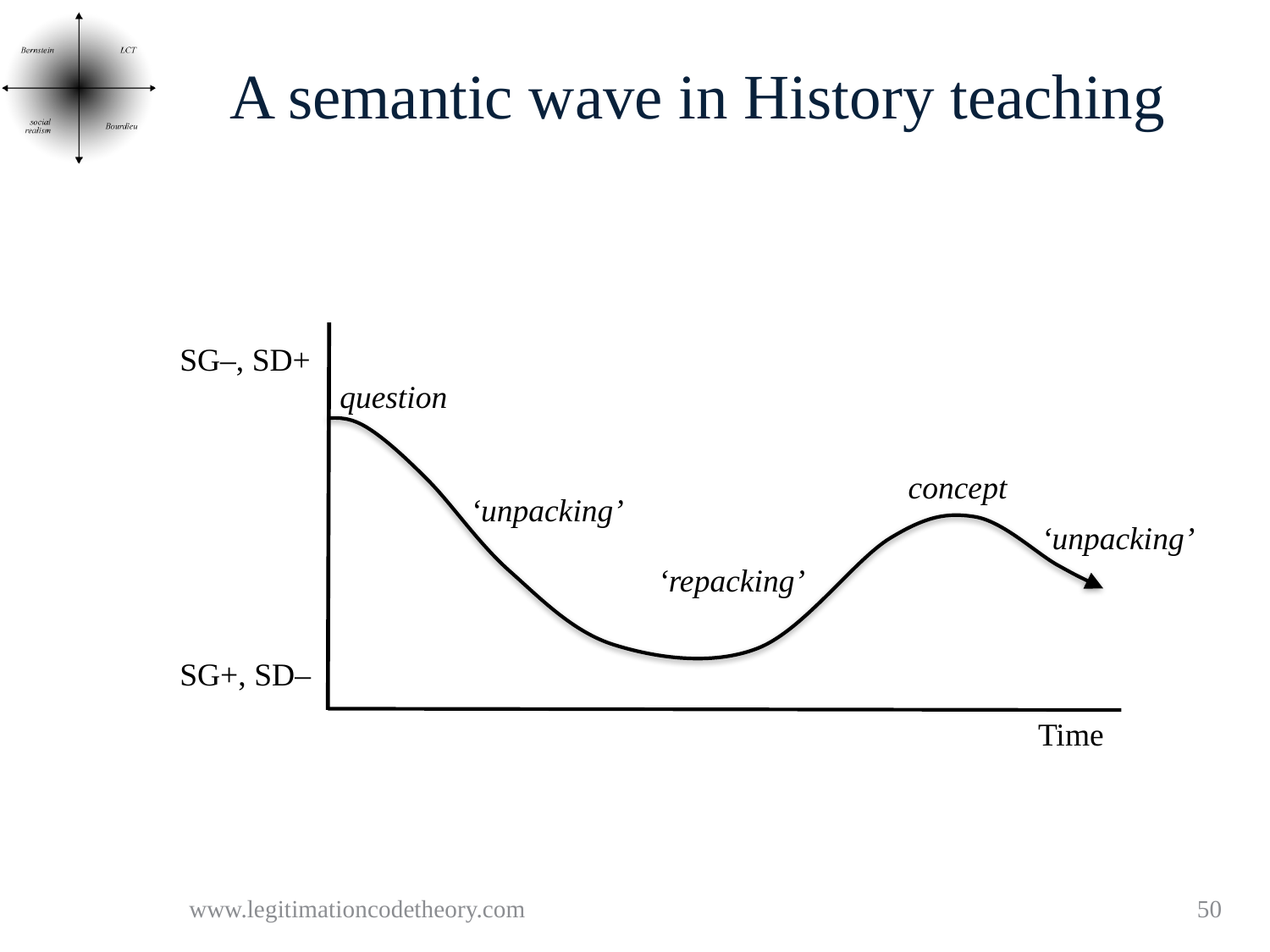

# A semantic wave in History teaching

SG–, SD+
question

concept
‘unpacking’
‘unpacking’
‘repacking’
SG+, SD–
Time
www.legitimationcodetheory.com
50